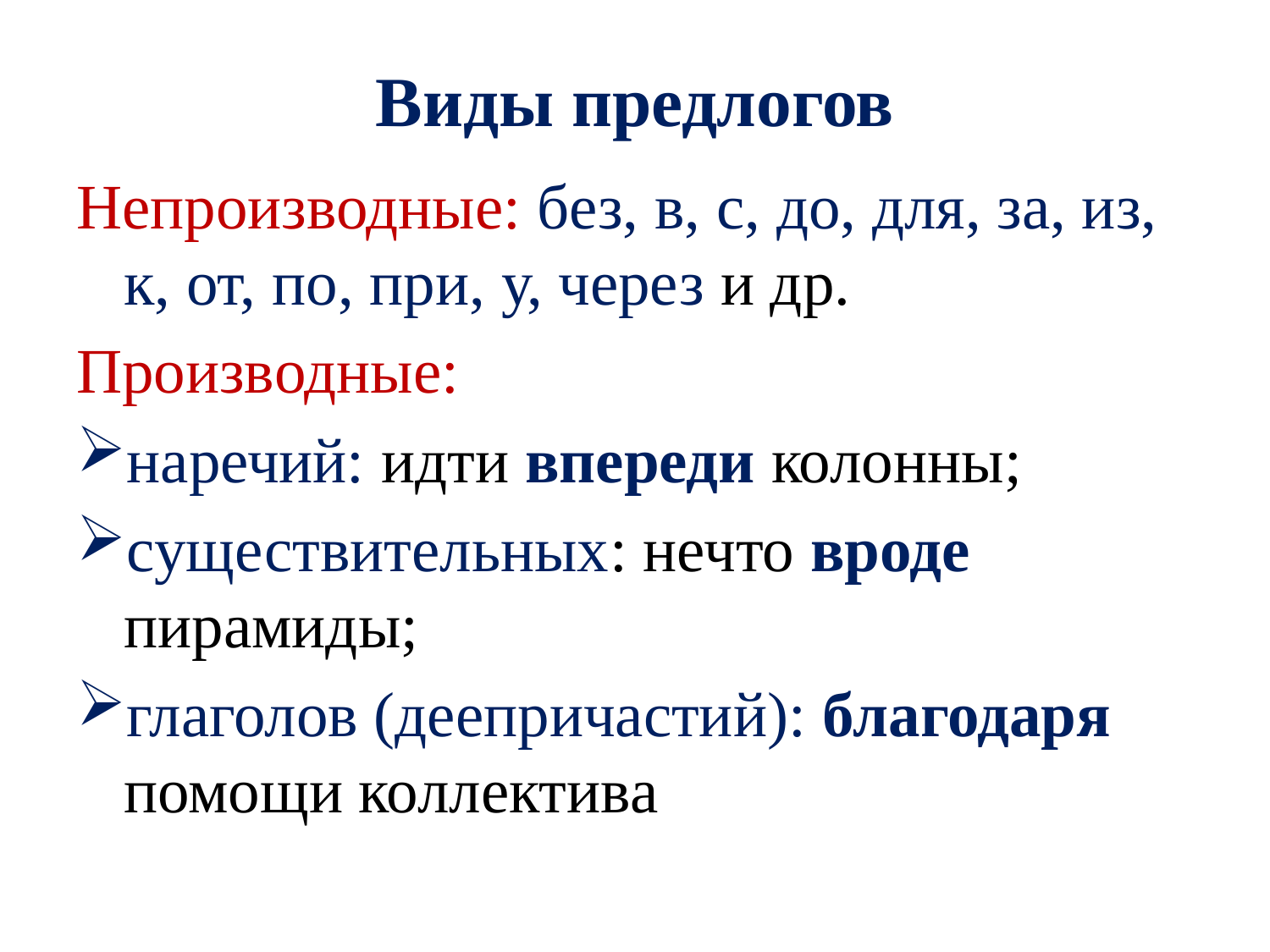

# Виды предлогов
Непроизводные: без, в, с, до, для, за, из, к, от, по, при, у, через и др.
Производные:
наречий: идти впереди колонны;
существительных: нечто вроде пирамиды;
глаголов (деепричастий): благодаря помощи коллектива